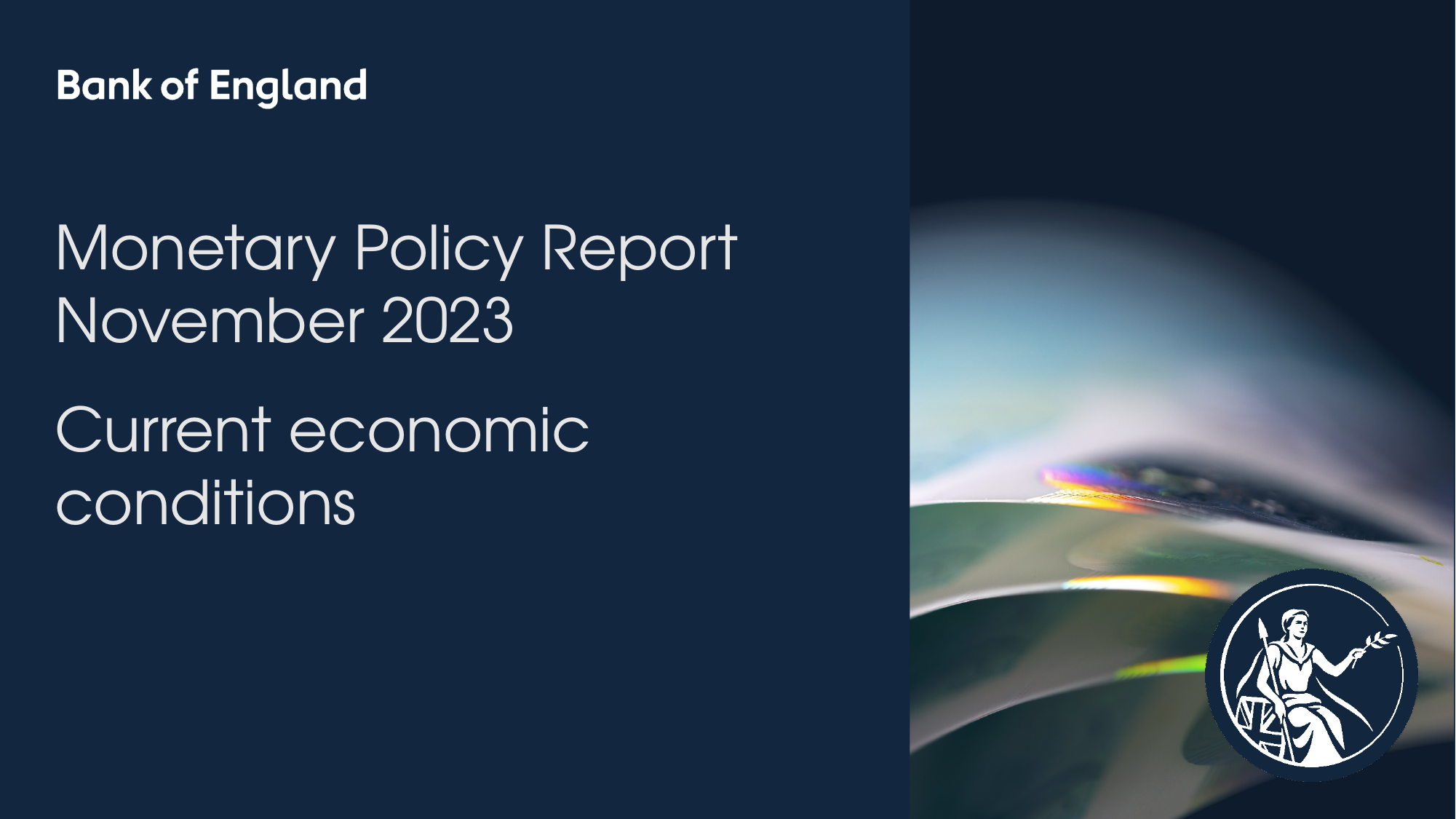

Monetary Policy Report
November 2023
Current economic conditions